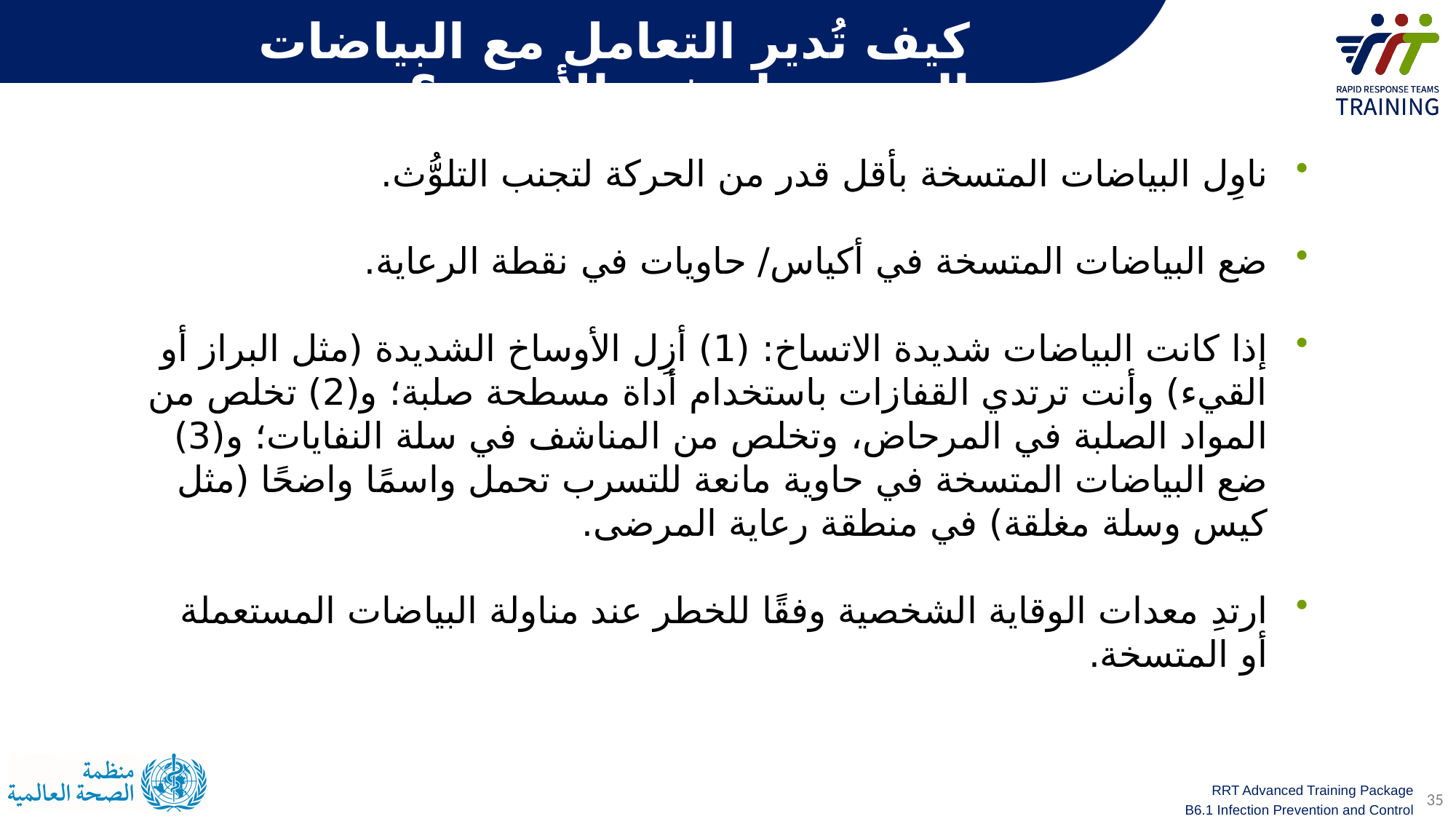

كيف تُدير التعامل مع البياضات المستعملة في الأجنحة؟
ناوِل البياضات المتسخة بأقل قدر من الحركة لتجنب التلوُّث.

ضع البياضات المتسخة في أكياس/ حاويات في نقطة الرعاية.

إذا كانت البياضات شديدة الاتساخ: (1) أزِل الأوساخ الشديدة (مثل البراز أو القيء) وأنت ترتدي القفازات باستخدام أداة مسطحة صلبة؛ و(2) تخلص من المواد الصلبة في المرحاض، وتخلص من المناشف في سلة النفايات؛ و(3) ضع البياضات المتسخة في حاوية مانعة للتسرب تحمل واسمًا واضحًا (مثل كيس وسلة مغلقة) في منطقة رعاية المرضى.

ارتدِ معدات الوقاية الشخصية وفقًا للخطر عند مناولة البياضات المستعملة أو المتسخة.